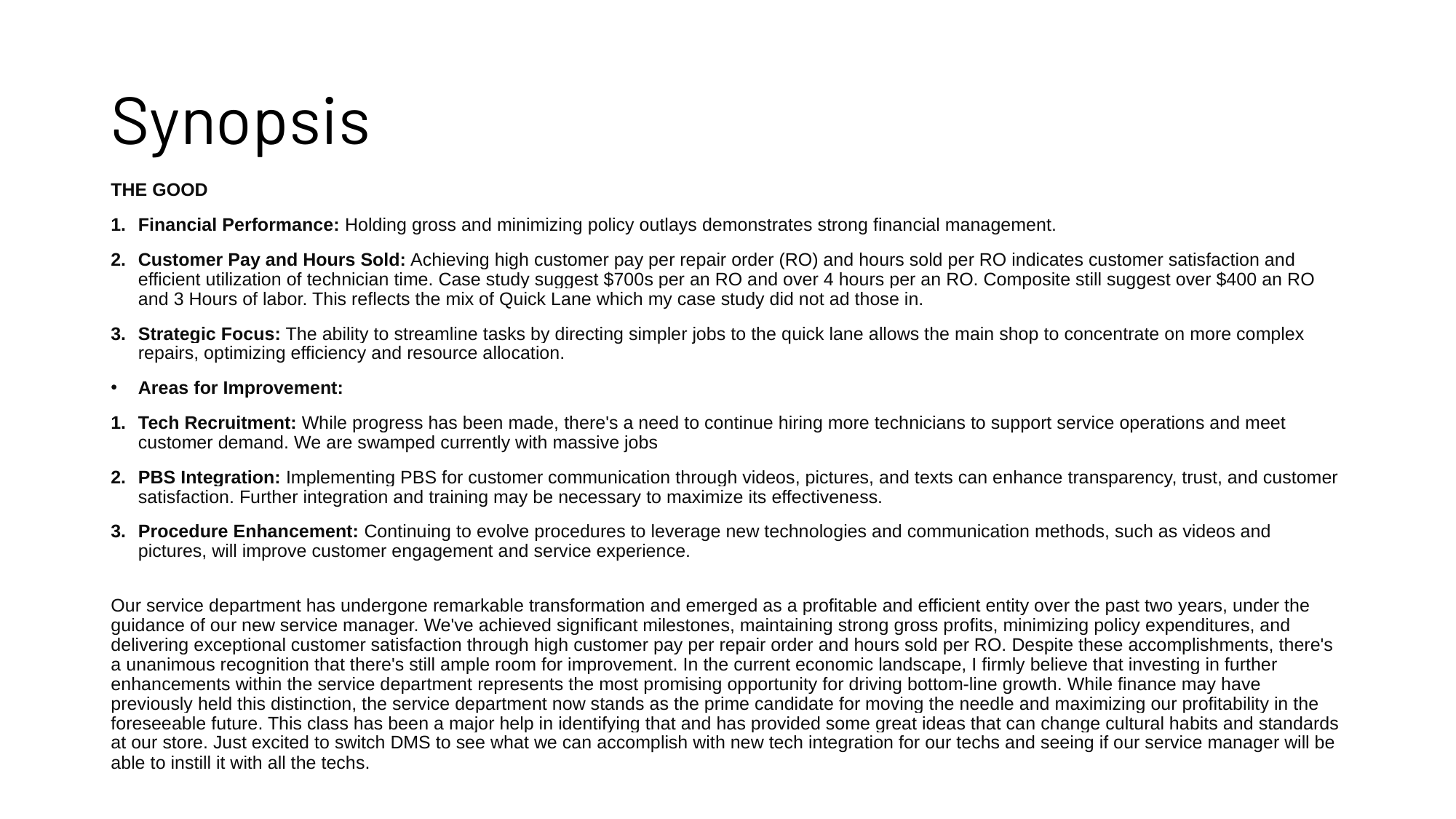

# Synopsis
THE GOOD
Financial Performance: Holding gross and minimizing policy outlays demonstrates strong financial management.
Customer Pay and Hours Sold: Achieving high customer pay per repair order (RO) and hours sold per RO indicates customer satisfaction and efficient utilization of technician time. Case study suggest $700s per an RO and over 4 hours per an RO. Composite still suggest over $400 an RO and 3 Hours of labor. This reflects the mix of Quick Lane which my case study did not ad those in.
Strategic Focus: The ability to streamline tasks by directing simpler jobs to the quick lane allows the main shop to concentrate on more complex repairs, optimizing efficiency and resource allocation.
Areas for Improvement:
Tech Recruitment: While progress has been made, there's a need to continue hiring more technicians to support service operations and meet customer demand. We are swamped currently with massive jobs
PBS Integration: Implementing PBS for customer communication through videos, pictures, and texts can enhance transparency, trust, and customer satisfaction. Further integration and training may be necessary to maximize its effectiveness.
Procedure Enhancement: Continuing to evolve procedures to leverage new technologies and communication methods, such as videos and pictures, will improve customer engagement and service experience.
Our service department has undergone remarkable transformation and emerged as a profitable and efficient entity over the past two years, under the guidance of our new service manager. We've achieved significant milestones, maintaining strong gross profits, minimizing policy expenditures, and delivering exceptional customer satisfaction through high customer pay per repair order and hours sold per RO. Despite these accomplishments, there's a unanimous recognition that there's still ample room for improvement. In the current economic landscape, I firmly believe that investing in further enhancements within the service department represents the most promising opportunity for driving bottom-line growth. While finance may have previously held this distinction, the service department now stands as the prime candidate for moving the needle and maximizing our profitability in the foreseeable future. This class has been a major help in identifying that and has provided some great ideas that can change cultural habits and standards at our store. Just excited to switch DMS to see what we can accomplish with new tech integration for our techs and seeing if our service manager will be able to instill it with all the techs.